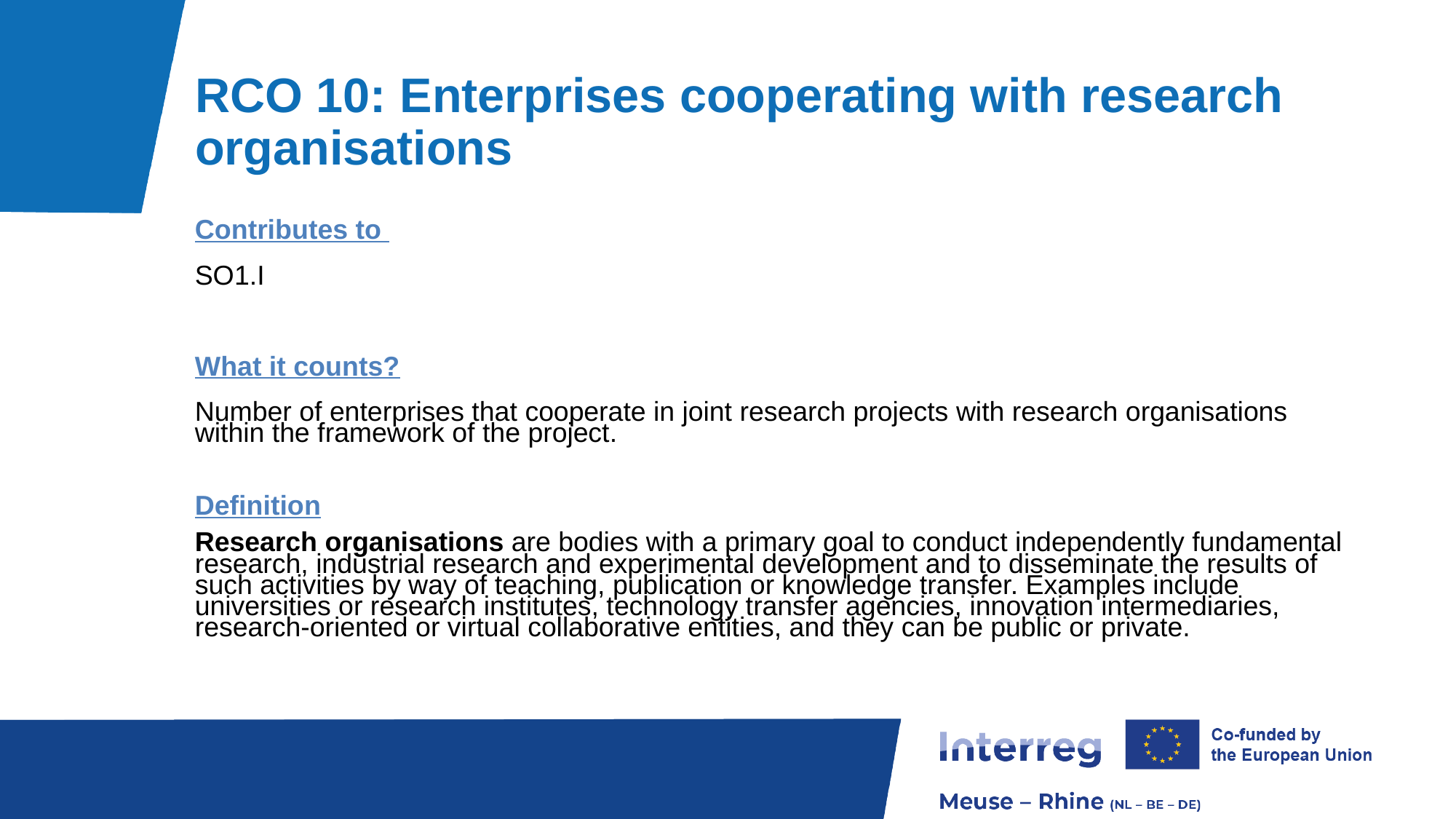

# RCO 10: Enterprises cooperating with research organisations
Contributes to
SO1.I

What it counts?
Number of enterprises that cooperate in joint research projects with research organisations within the framework of the project.

Definition
Research organisations are bodies with a primary goal to conduct independently fundamental research, industrial research and experimental development and to disseminate the results of such activities by way of teaching, publication or knowledge transfer. Examples include universities or research institutes, technology transfer agencies, innovation intermediaries, research-oriented or virtual collaborative entities, and they can be public or private.